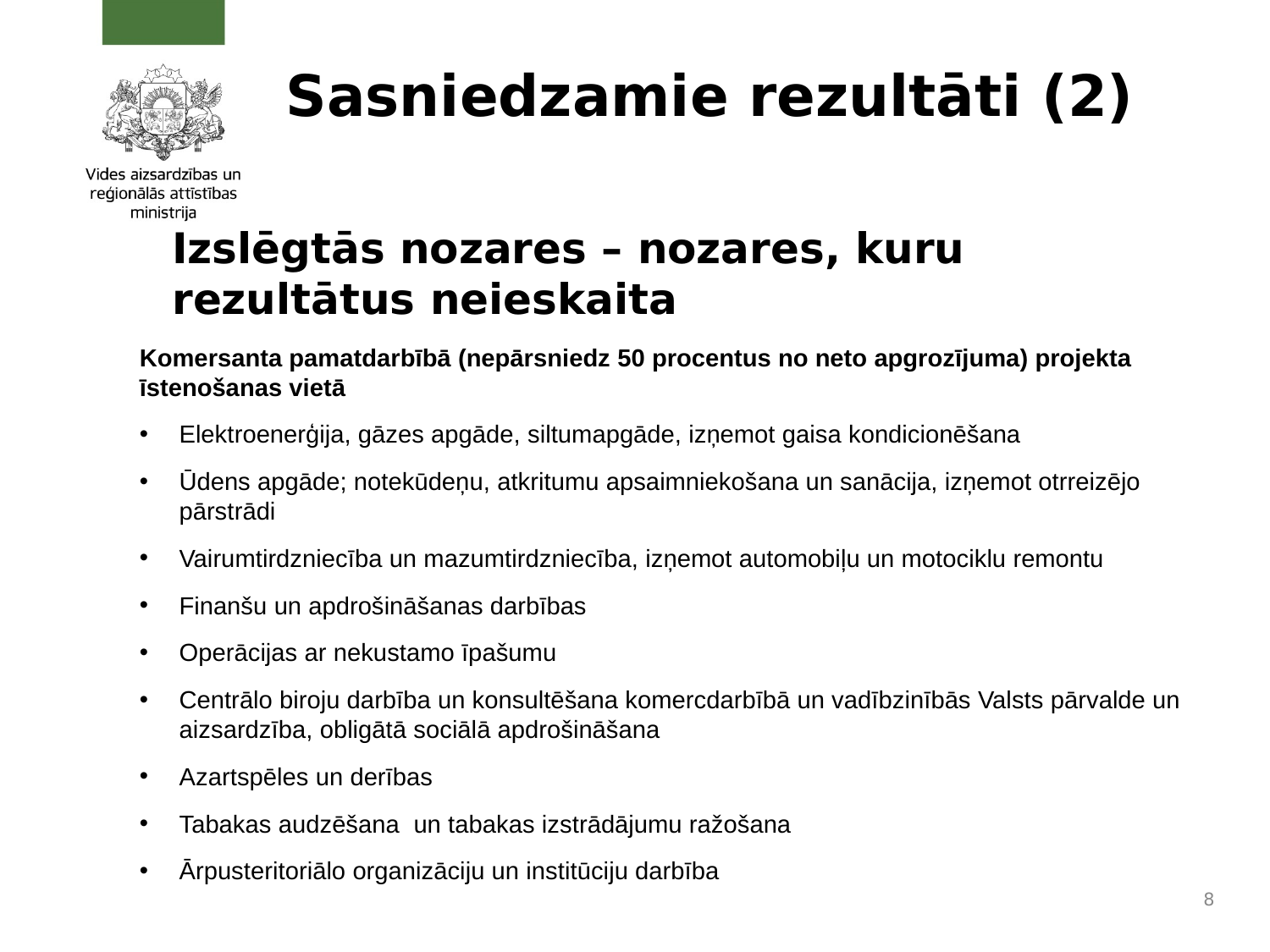

Sasniedzamie rezultāti (2)
# Izslēgtās nozares – nozares, kuru rezultātus neieskaita
Komersanta pamatdarbībā (nepārsniedz 50 procentus no neto apgrozījuma) projekta īstenošanas vietā
Elektroenerģija, gāzes apgāde, siltumapgāde, izņemot gaisa kondicionēšana
Ūdens apgāde; notekūdeņu, atkritumu apsaimniekošana un sanācija, izņemot otrreizējo pārstrādi
Vairumtirdzniecība un mazumtirdzniecība, izņemot automobiļu un motociklu remontu
Finanšu un apdrošināšanas darbības
Operācijas ar nekustamo īpašumu
Centrālo biroju darbība un konsultēšana komercdarbībā un vadībzinībās Valsts pārvalde un aizsardzība, obligātā sociālā apdrošināšana
Azartspēles un derības
Tabakas audzēšana  un tabakas izstrādājumu ražošana
Ārpusteritoriālo organizāciju un institūciju darbība
8